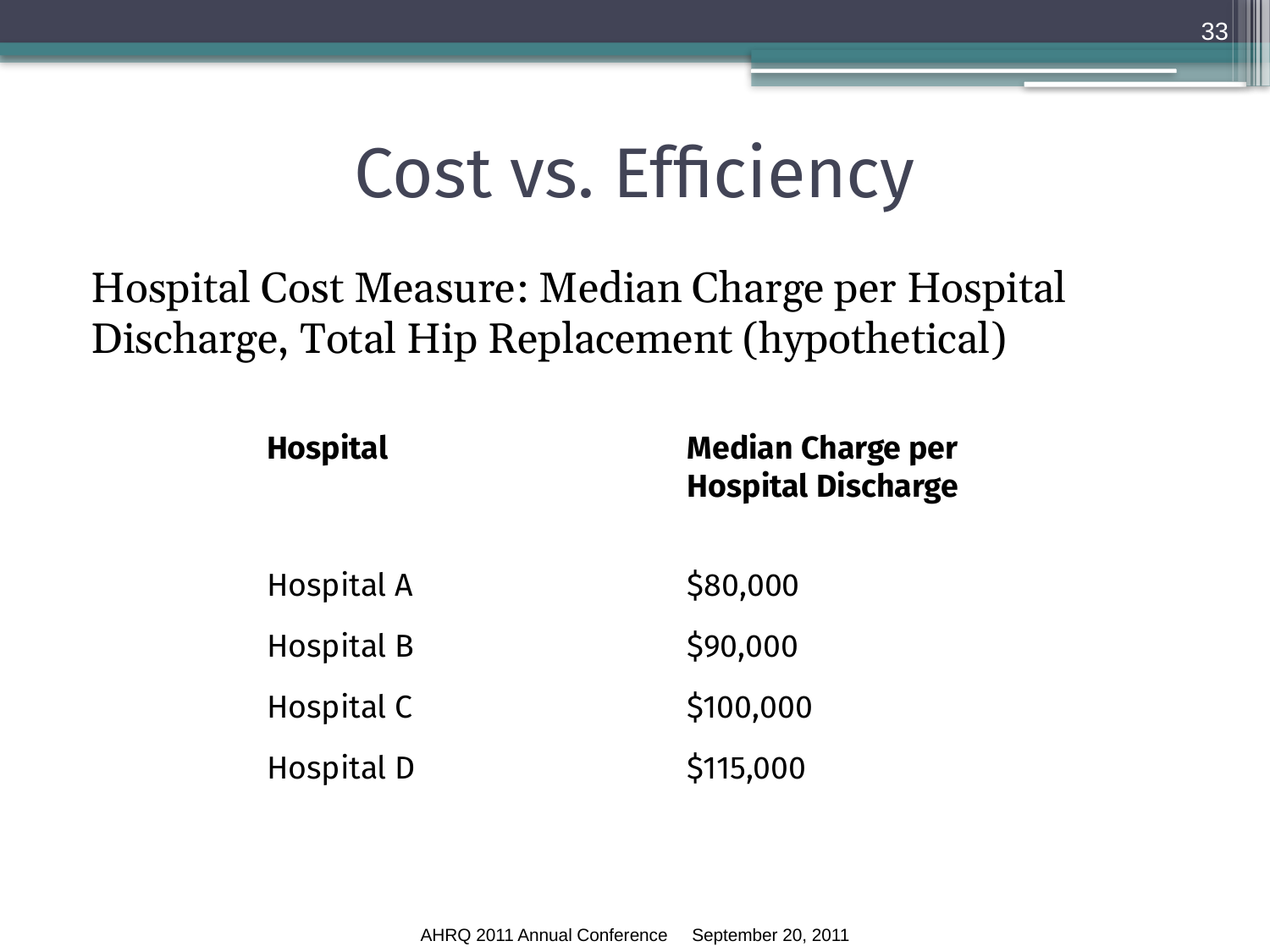

33
# Cost vs. Efficiency
Hospital Cost Measure: Median Charge per Hospital Discharge, Total Hip Replacement (hypothetical)
| Hospital | Median Charge per Hospital Discharge |
| --- | --- |
| Hospital A | $80,000 |
| Hospital B | $90,000 |
| Hospital C | $100,000 |
| Hospital D | $115,000 |